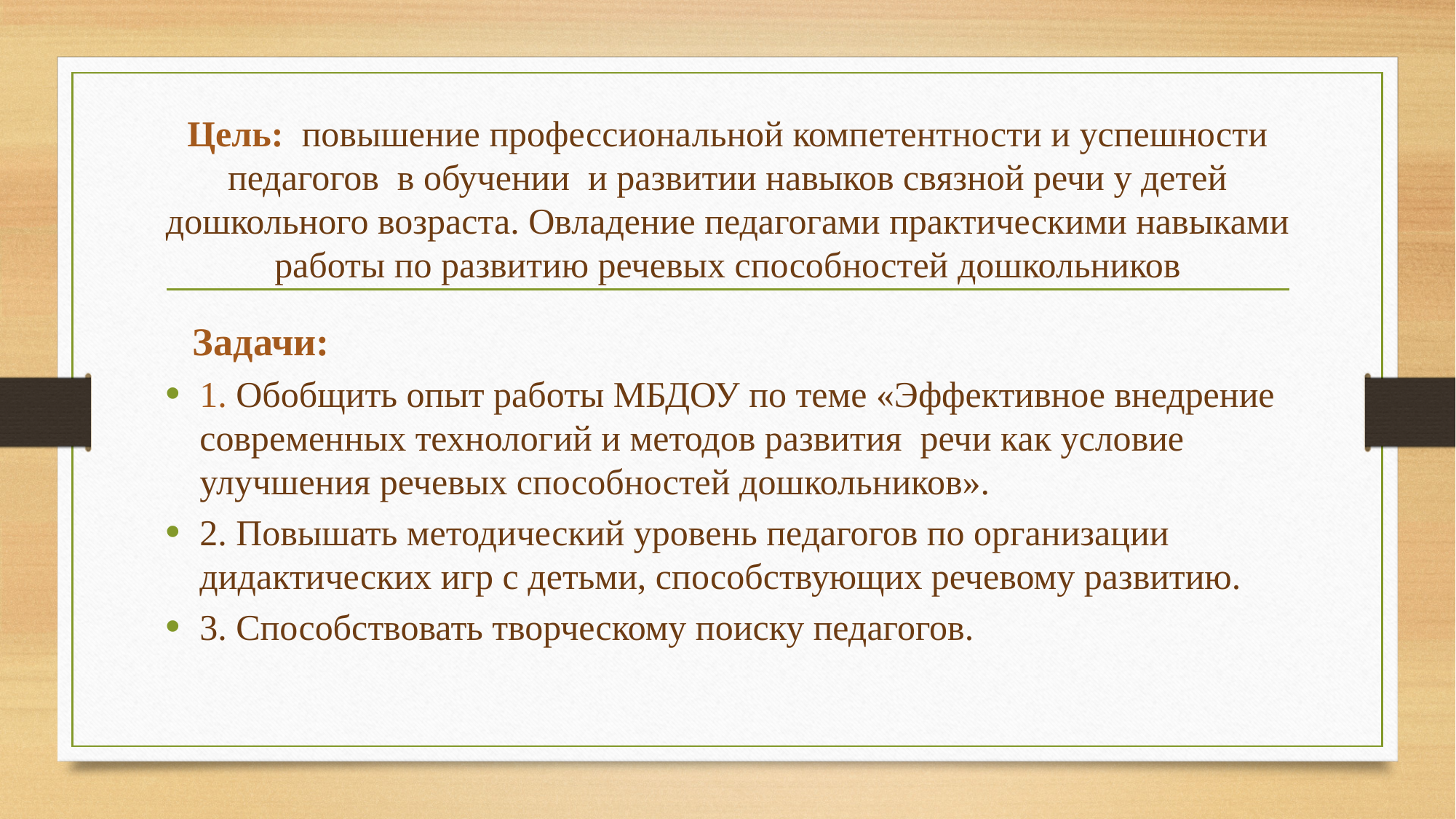

# Цель:  повышение профессиональной компетентности и успешности педагогов  в обучении  и развитии навыков связной речи у детей дошкольного возраста. Овладение педагогами практическими навыками работы по развитию речевых способностей дошкольников
   Задачи:
1. Обобщить опыт работы МБДОУ по теме «Эффективное внедрение современных технологий и методов развития  речи как условие улучшения речевых способностей дошкольников».
2. Повышать методический уровень педагогов по организации дидактических игр с детьми, способствующих речевому развитию.
3. Способствовать творческому поиску педагогов.